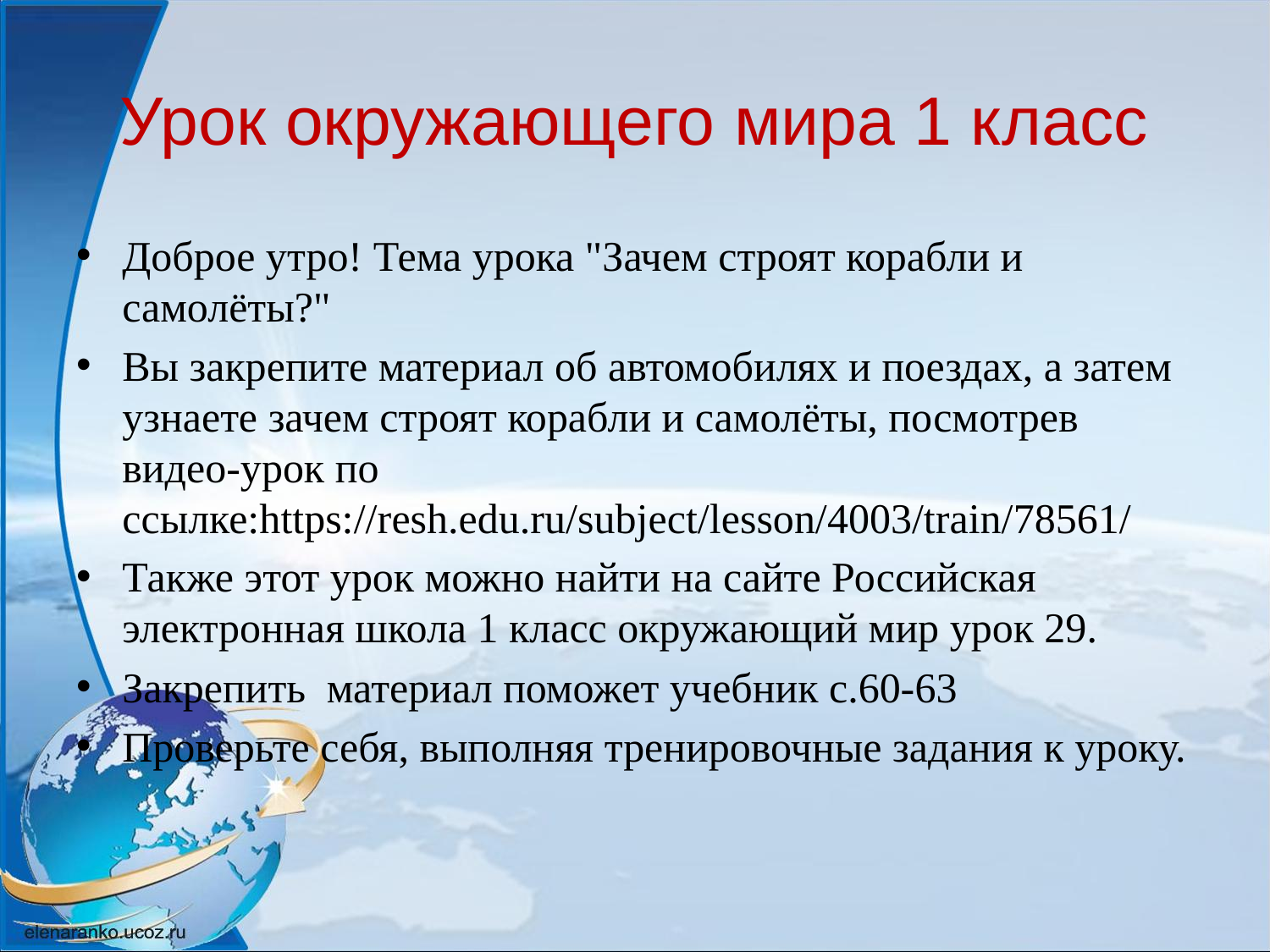

# Урок окружающего мира 1 класс
Доброе утро! Тема урока "Зачем строят корабли и самолёты?"
Вы закрепите материал об автомобилях и поездах, а затем узнаете зачем строят корабли и самолёты, посмотрев видео-урок по ссылке:https://resh.edu.ru/subject/lesson/4003/train/78561/
Также этот урок можно найти на сайте Российская электронная школа 1 класс окружающий мир урок 29.
Закрепить  материал поможет учебник с.60-63
Проверьте себя, выполняя тренировочные задания к уроку.